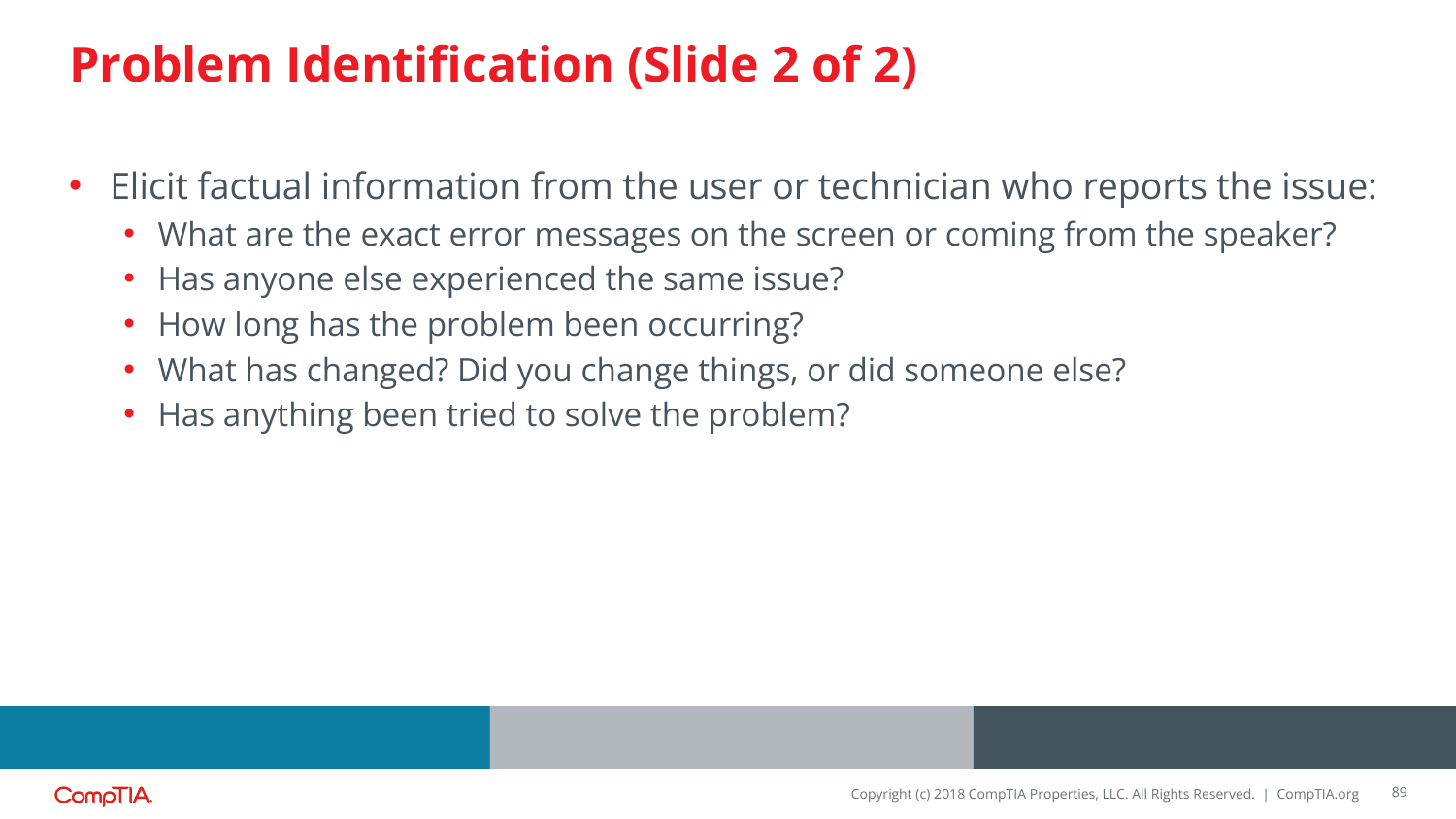

# Problem Identification (Slide 2 of 2)
Elicit factual information from the user or technician who reports the issue:
What are the exact error messages on the screen or coming from the speaker?
Has anyone else experienced the same issue?
How long has the problem been occurring?
What has changed? Did you change things, or did someone else?
Has anything been tried to solve the problem?

89